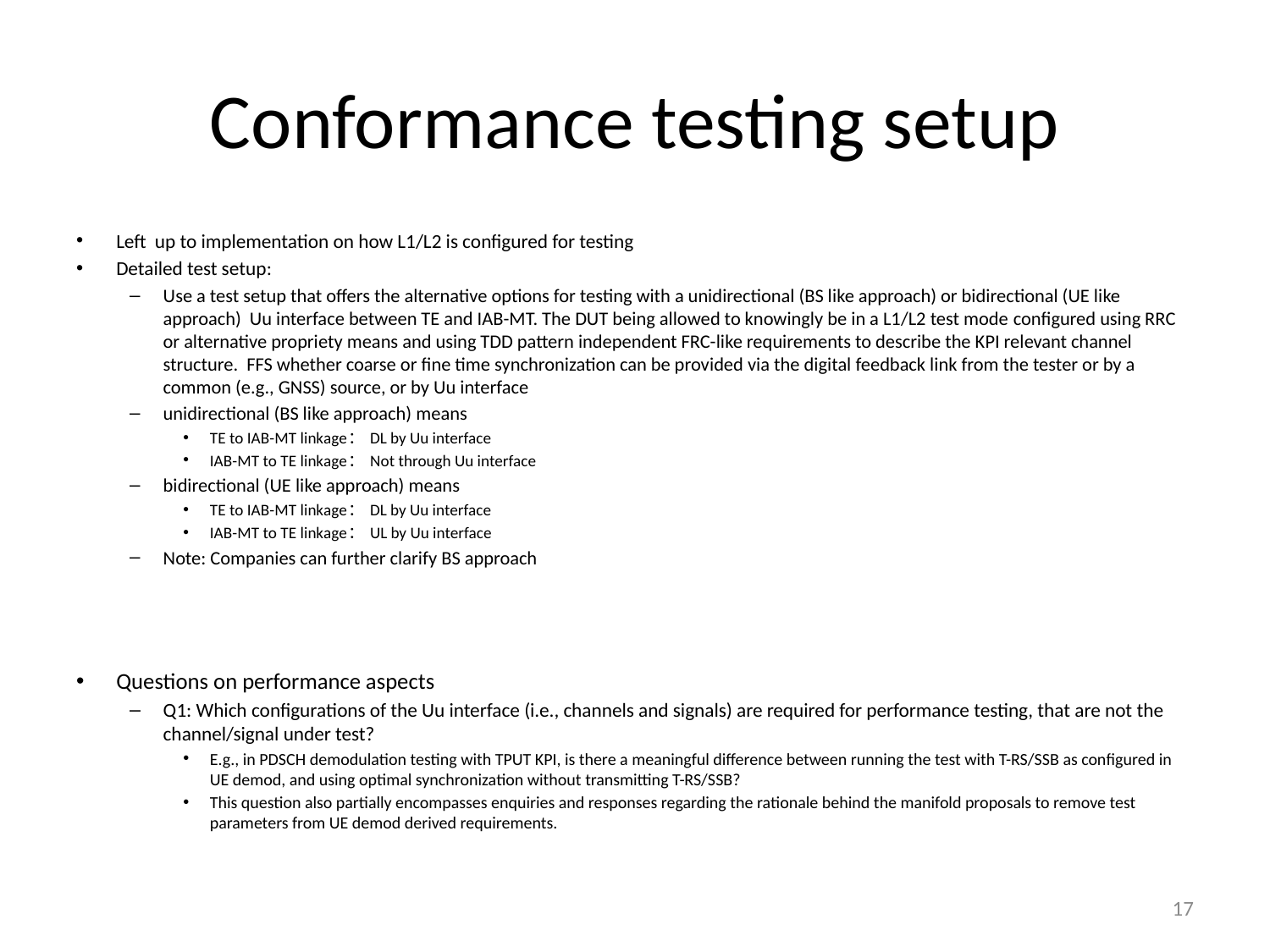

# Conformance testing setup
Left  up to implementation on how L1/L2 is configured for testing
Detailed test setup:
Use a test setup that offers the alternative options for testing with a unidirectional (BS like approach) or bidirectional (UE like approach)  Uu interface between TE and IAB-MT. The DUT being allowed to knowingly be in a L1/L2 test mode configured using RRC or alternative propriety means and using TDD pattern independent FRC-like requirements to describe the KPI relevant channel structure.  FFS whether coarse or fine time synchronization can be provided via the digital feedback link from the tester or by a common (e.g., GNSS) source, or by Uu interface
unidirectional (BS like approach) means
TE to IAB-MT linkage： DL by Uu interface
IAB-MT to TE linkage： Not through Uu interface
bidirectional (UE like approach) means
TE to IAB-MT linkage： DL by Uu interface
IAB-MT to TE linkage： UL by Uu interface
Note: Companies can further clarify BS approach

Questions on performance aspects
Q1: Which configurations of the Uu interface (i.e., channels and signals) are required for performance testing, that are not the channel/signal under test?
E.g., in PDSCH demodulation testing with TPUT KPI, is there a meaningful difference between running the test with T-RS/SSB as configured in UE demod, and using optimal synchronization without transmitting T-RS/SSB?
This question also partially encompasses enquiries and responses regarding the rationale behind the manifold proposals to remove test parameters from UE demod derived requirements.

17